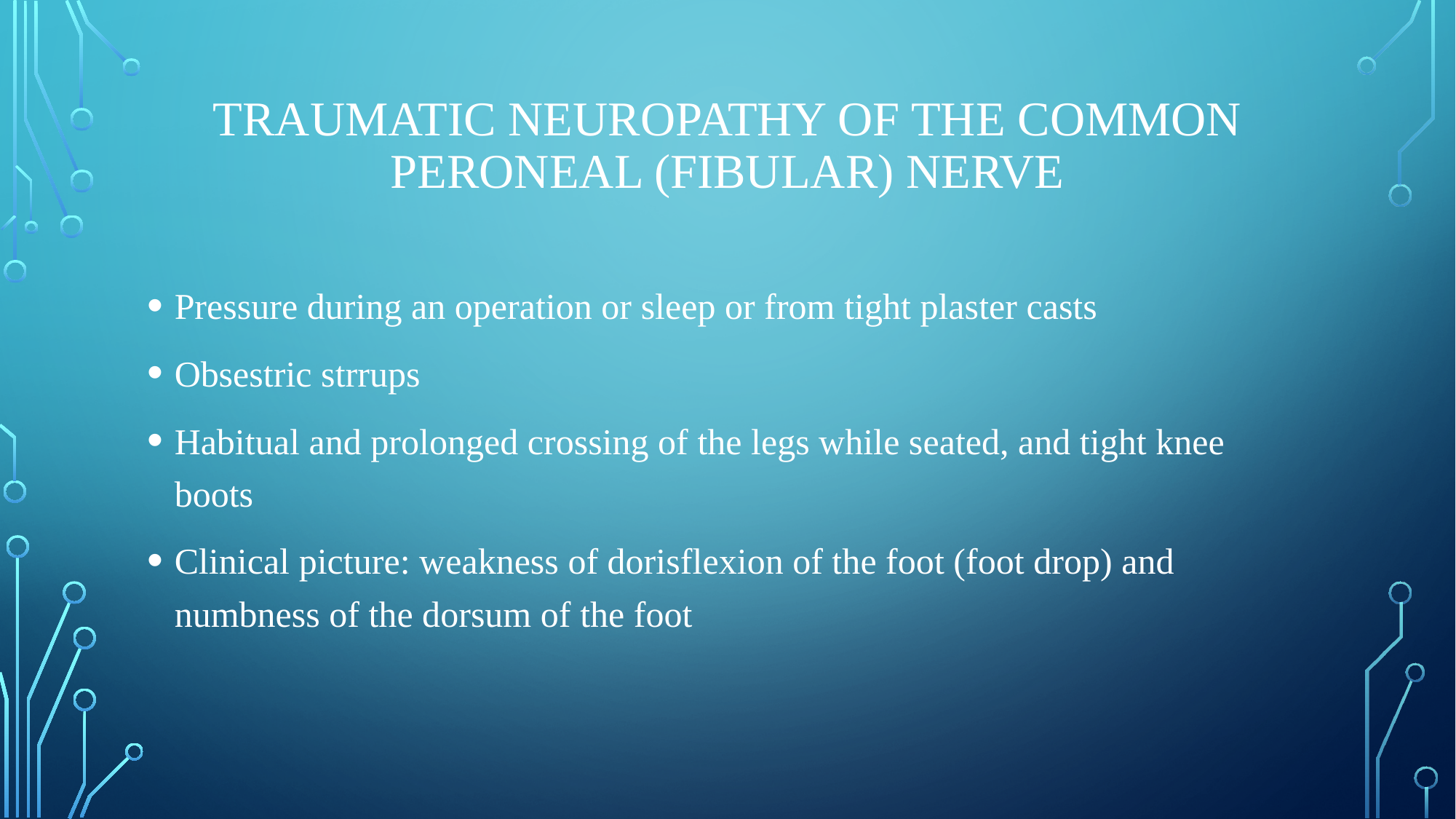

# Traumatic neuropathy of the COMMON PERONEAL (FIBULAR) NERVE
Pressure during an operation or sleep or from tight plaster casts
Obsestric strrups
Habitual and prolonged crossing of the legs while seated, and tight knee boots
Clinical picture: weakness of dorisflexion of the foot (foot drop) and numbness of the dorsum of the foot